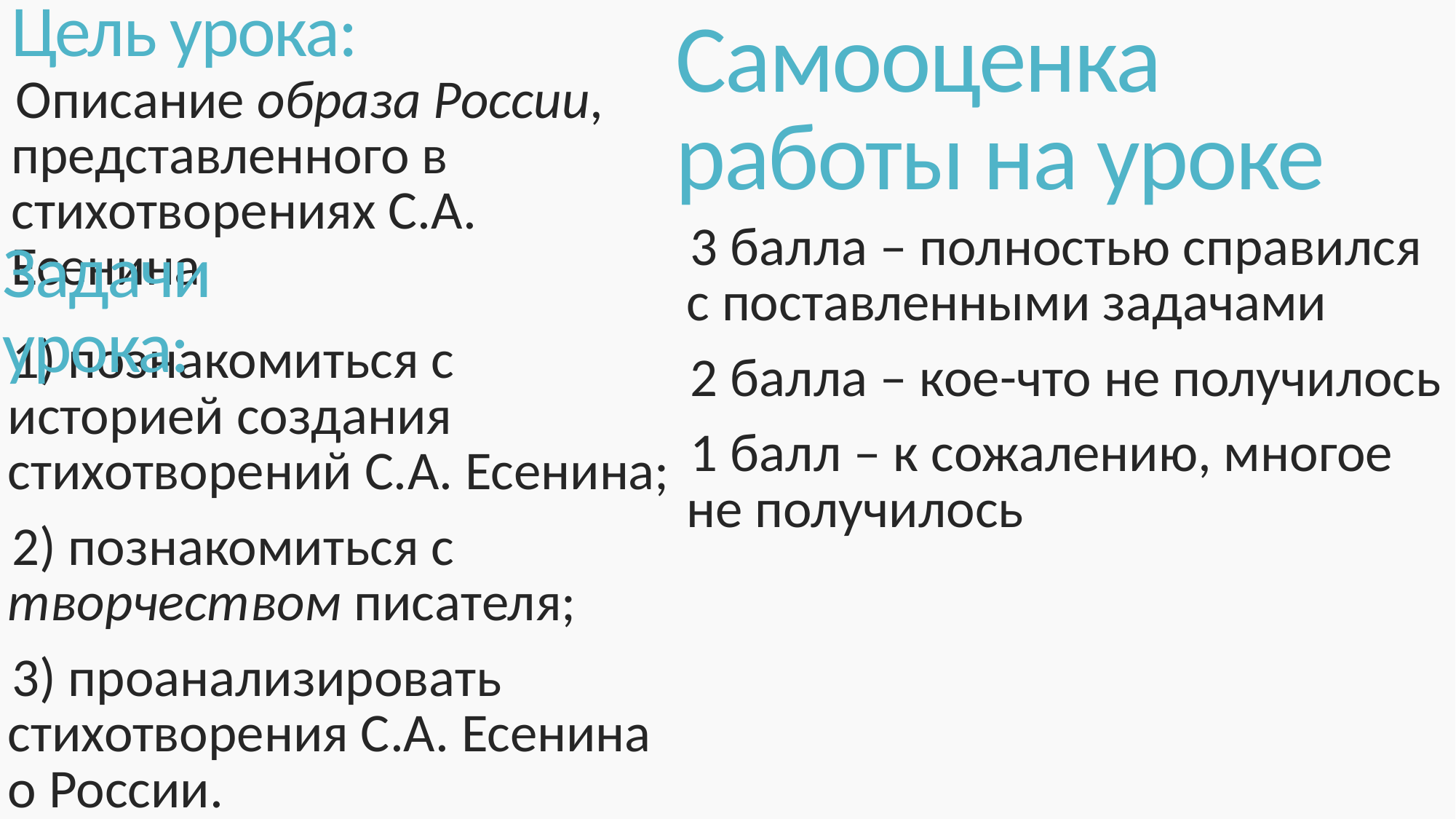

# Цель урока:
Самооценка работы на уроке
Описание образа России, представленного в стихотворениях С.А. Есенина
3 балла – полностью справился с поставленными задачами
2 балла – кое-что не получилось
1 балл – к сожалению, многое не получилось
Задачи урока:
1) познакомиться с историей создания стихотворений С.А. Есенина;
2) познакомиться с творчеством писателя;
3) проанализировать стихотворения С.А. Есенина о России.